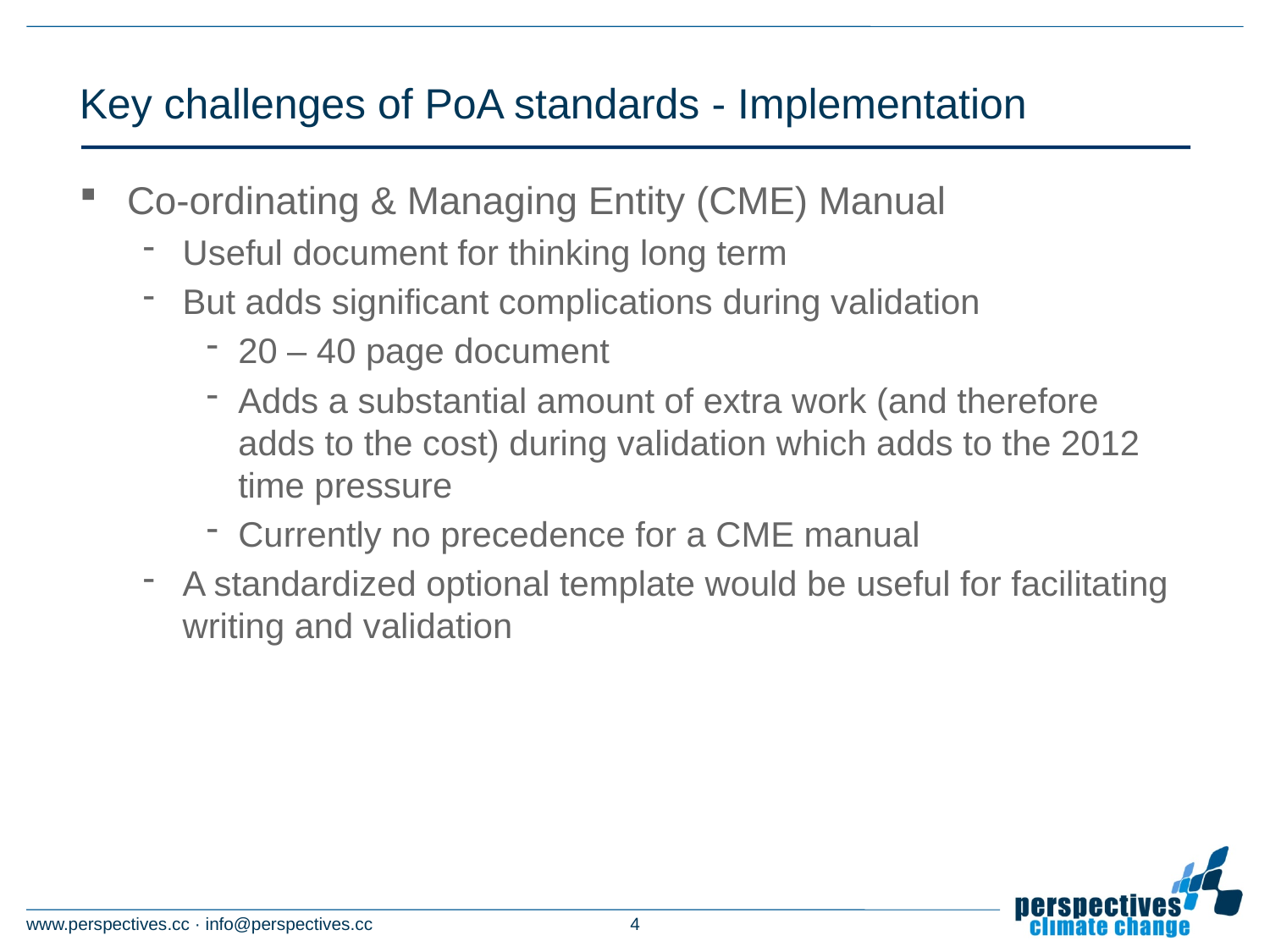

# Key challenges of PoA standards - Implementation
Co-ordinating & Managing Entity (CME) Manual
Useful document for thinking long term
But adds significant complications during validation
20 – 40 page document
Adds a substantial amount of extra work (and therefore adds to the cost) during validation which adds to the 2012 time pressure
Currently no precedence for a CME manual
A standardized optional template would be useful for facilitating writing and validation

4